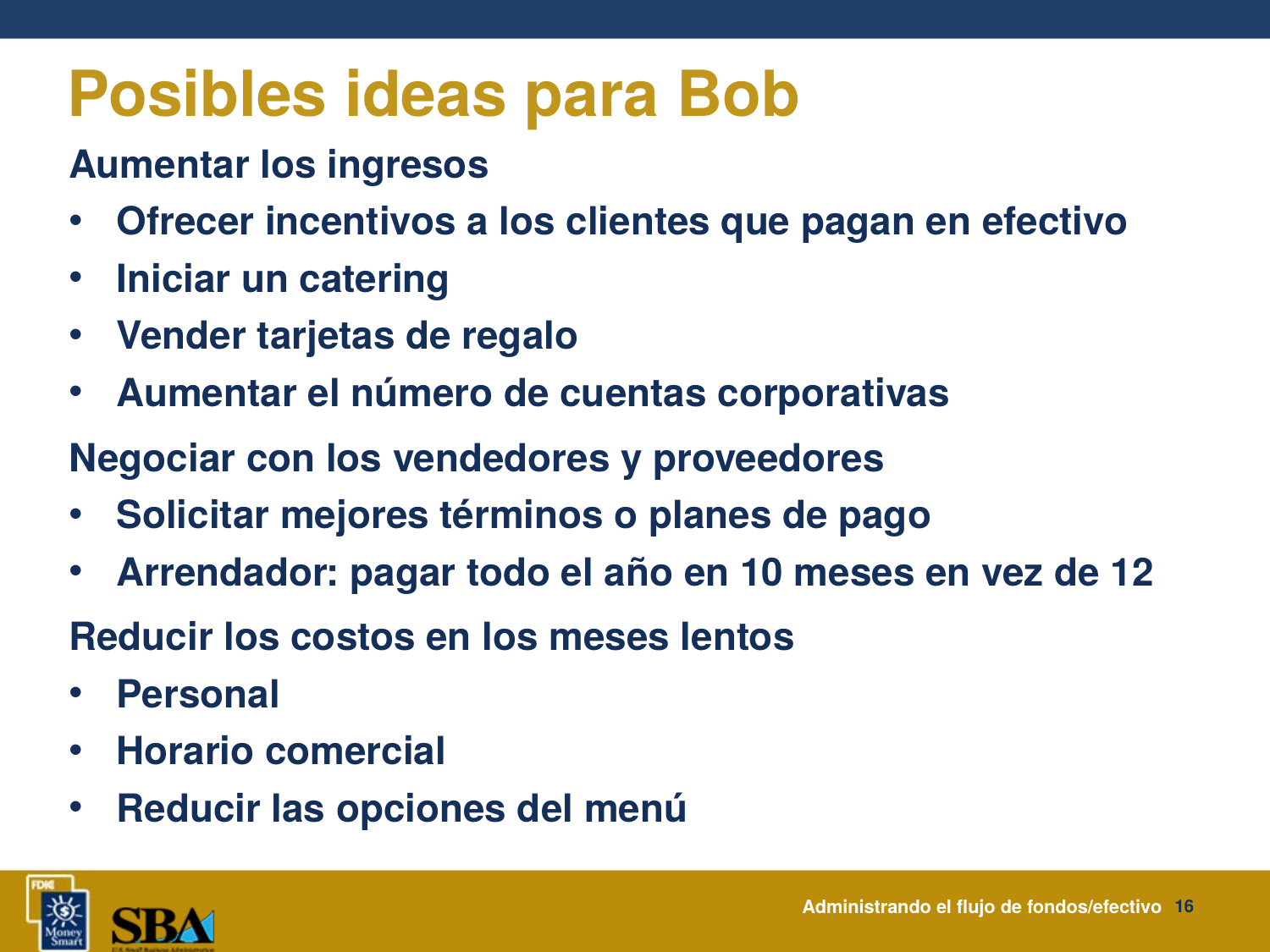

# Posibles ideas para Bob
Aumentar los ingresos
Ofrecer incentivos a los clientes que pagan en efectivo
Iniciar un catering
Vender tarjetas de regalo
Aumentar el número de cuentas corporativas
Negociar con los vendedores y proveedores
Solicitar mejores términos o planes de pago
Arrendador: pagar todo el año en 10 meses en vez de 12
Reducir los costos en los meses lentos
Personal
Horario comercial
Reducir las opciones del menú